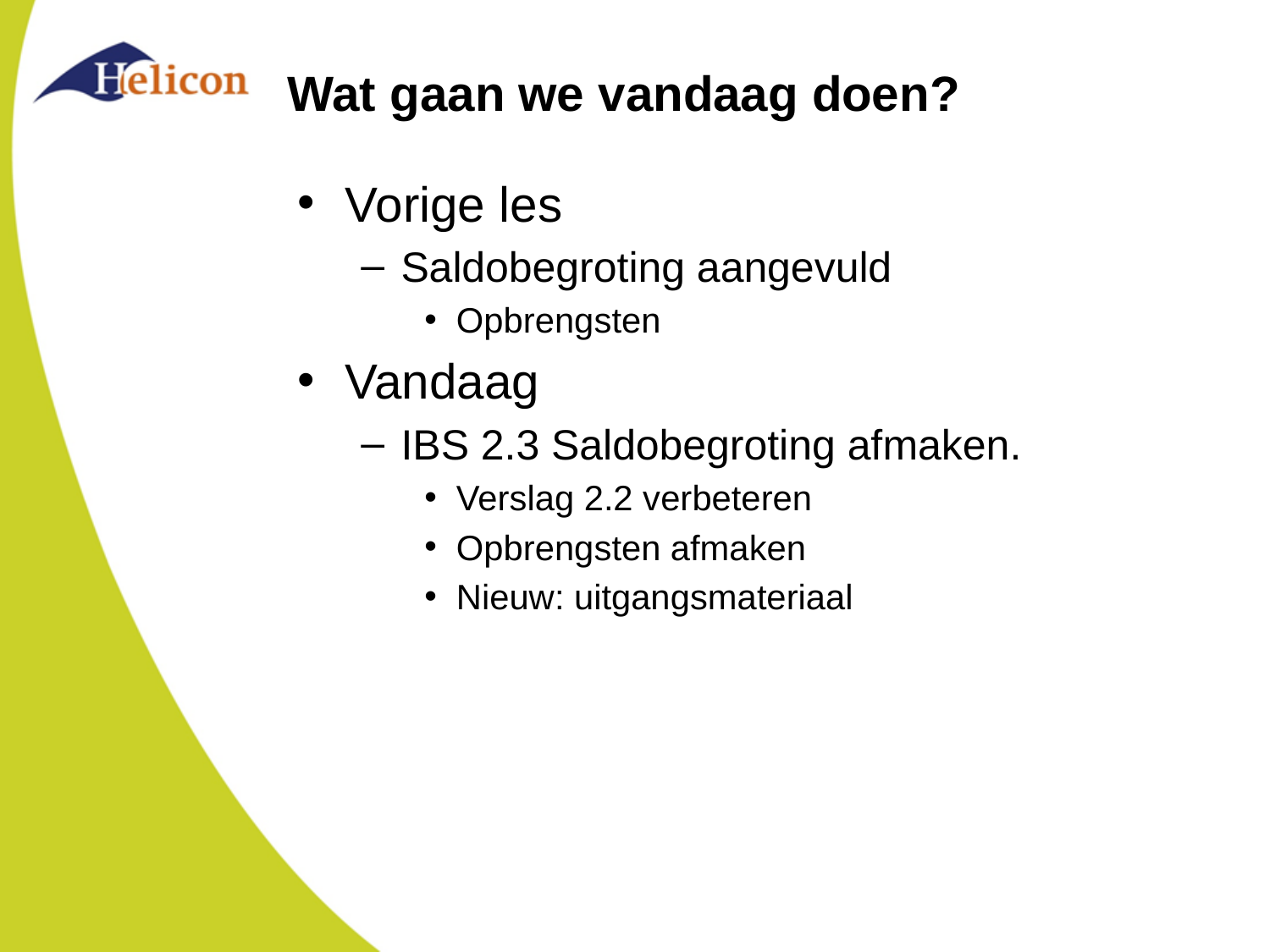

# Wat gaan we vandaag doen?
Vorige les
Saldobegroting aangevuld
Opbrengsten
Vandaag
IBS 2.3 Saldobegroting afmaken.
Verslag 2.2 verbeteren
Opbrengsten afmaken
Nieuw: uitgangsmateriaal